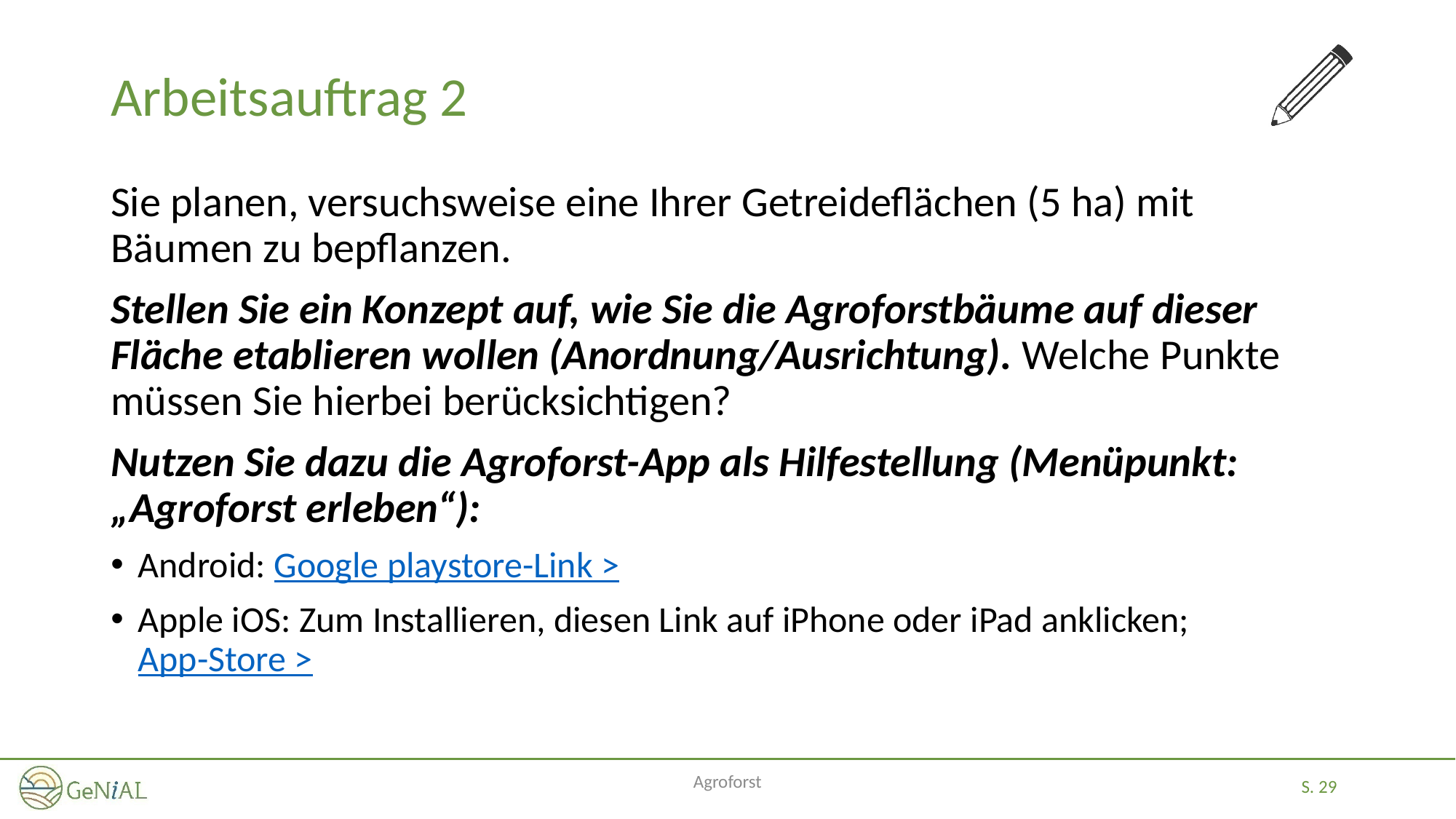

# Arbeitsauftrag 2
Sie planen, versuchsweise eine Ihrer Getreideflächen (5 ha) mit Bäumen zu bepflanzen.
Stellen Sie ein Konzept auf, wie Sie die Agroforstbäume auf dieser Fläche etablieren wollen (Anordnung/Ausrichtung). Welche Punkte müssen Sie hierbei berücksichtigen?
Nutzen Sie dazu die Agroforst-App als Hilfestellung (Menüpunkt: „Agroforst erleben“):
Android: Google playstore-Link >
Apple iOS: Zum Installieren, diesen Link auf iPhone oder iPad anklicken; App-Store >

Agroforst